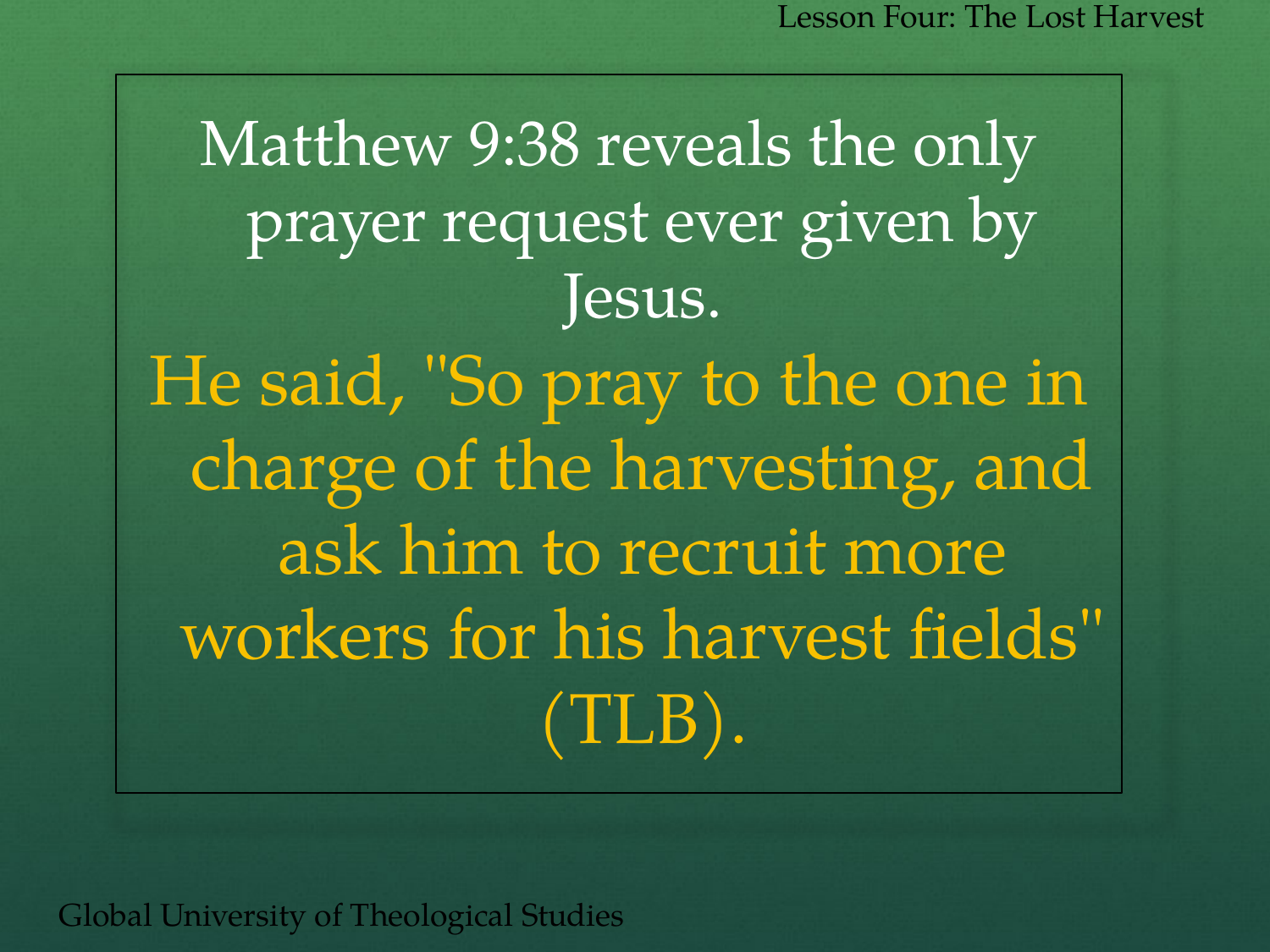

Lesson Four: The Lost Harvest

Matthew 9:38 reveals the only prayer request ever given by Jesus.
He said, "So pray to the one in charge of the harvesting, and ask him to recruit more workers for his harvest fields" (TLB).
Global University of Theological Studies